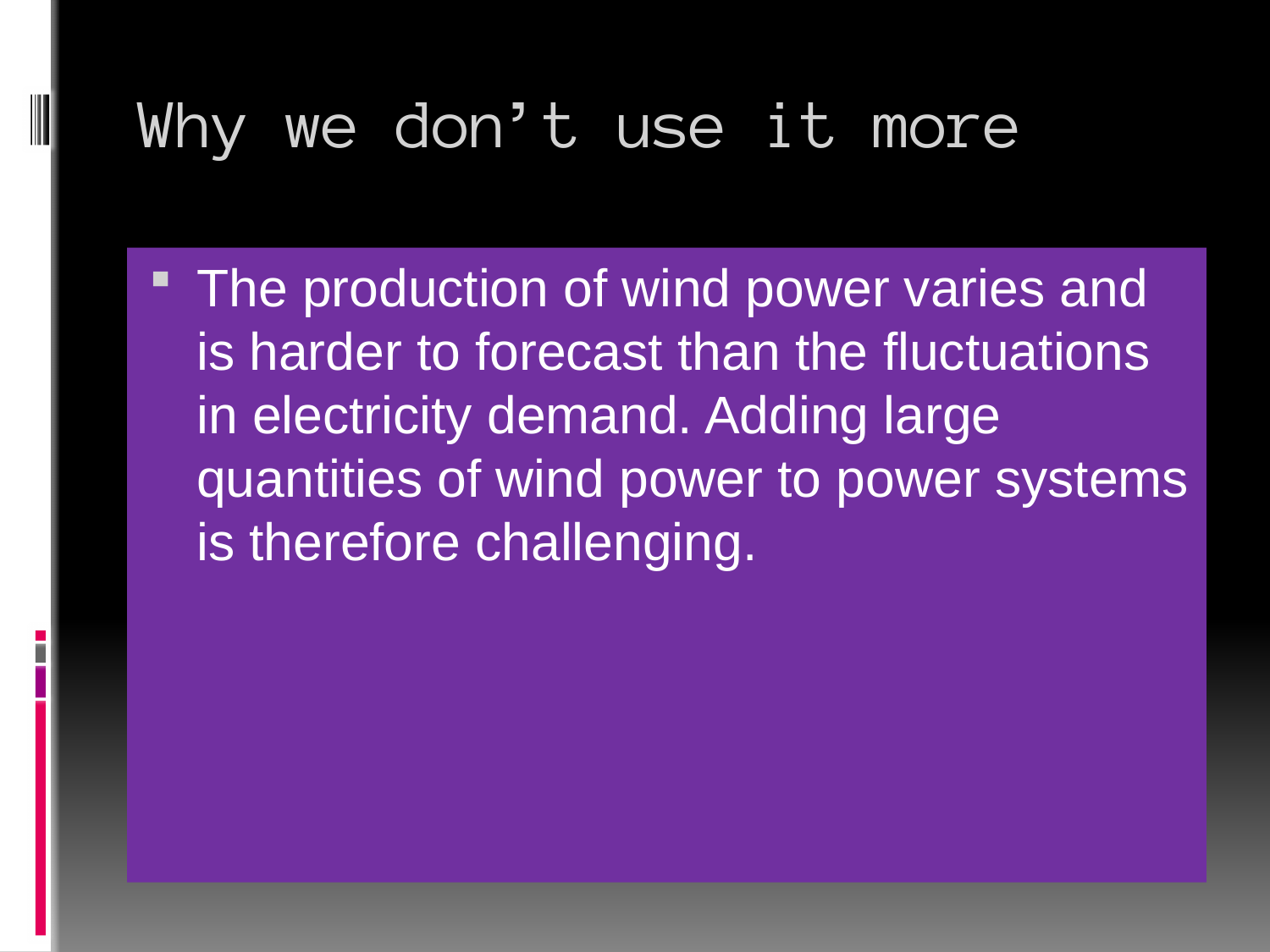

# Why we don’t use it more
The production of wind power varies and is harder to forecast than the fluctuations in electricity demand. Adding large quantities of wind power to power systems is therefore challenging.